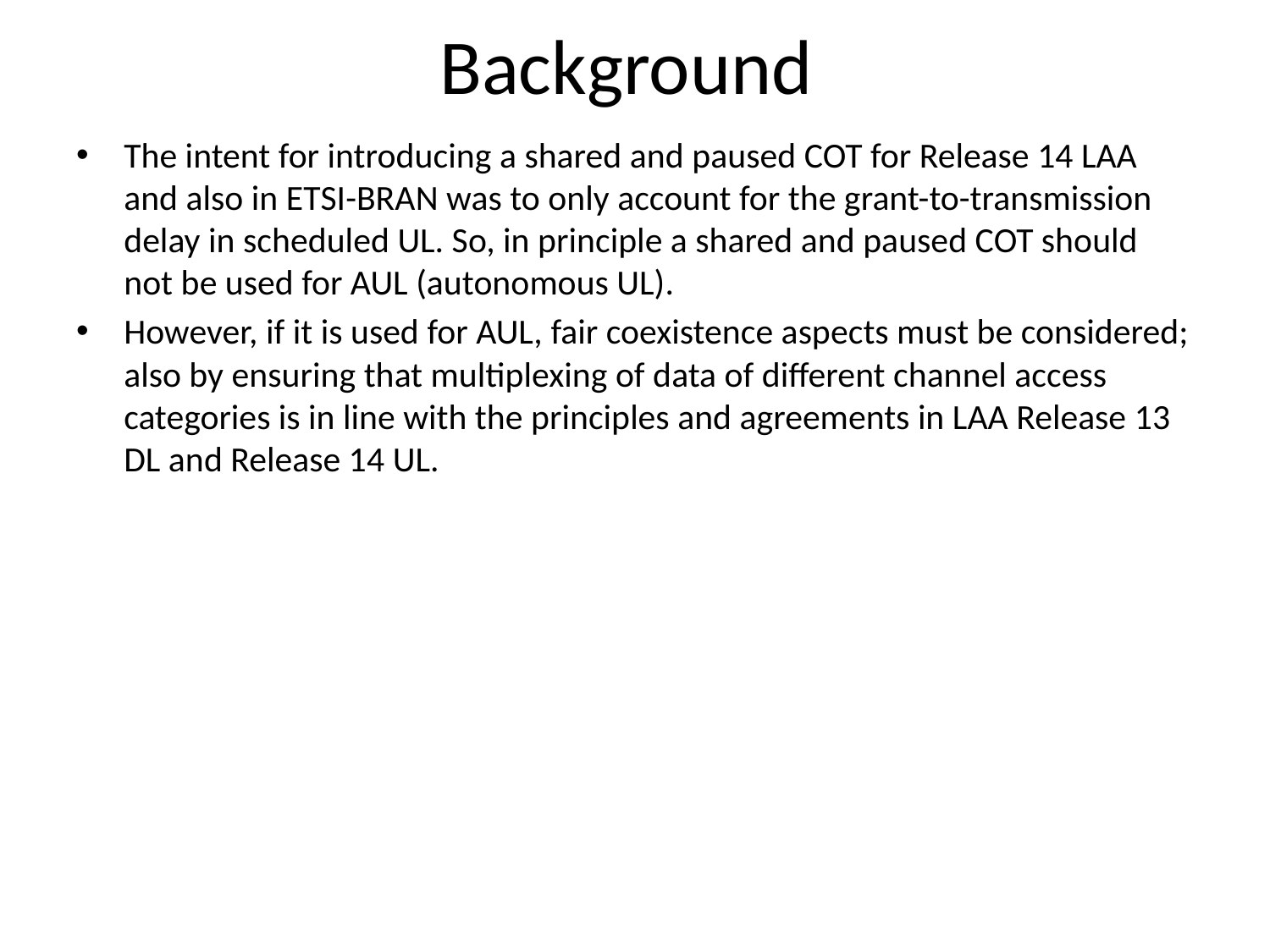

# Background
The intent for introducing a shared and paused COT for Release 14 LAA and also in ETSI-BRAN was to only account for the grant-to-transmission delay in scheduled UL. So, in principle a shared and paused COT should not be used for AUL (autonomous UL).
However, if it is used for AUL, fair coexistence aspects must be considered; also by ensuring that multiplexing of data of different channel access categories is in line with the principles and agreements in LAA Release 13 DL and Release 14 UL.